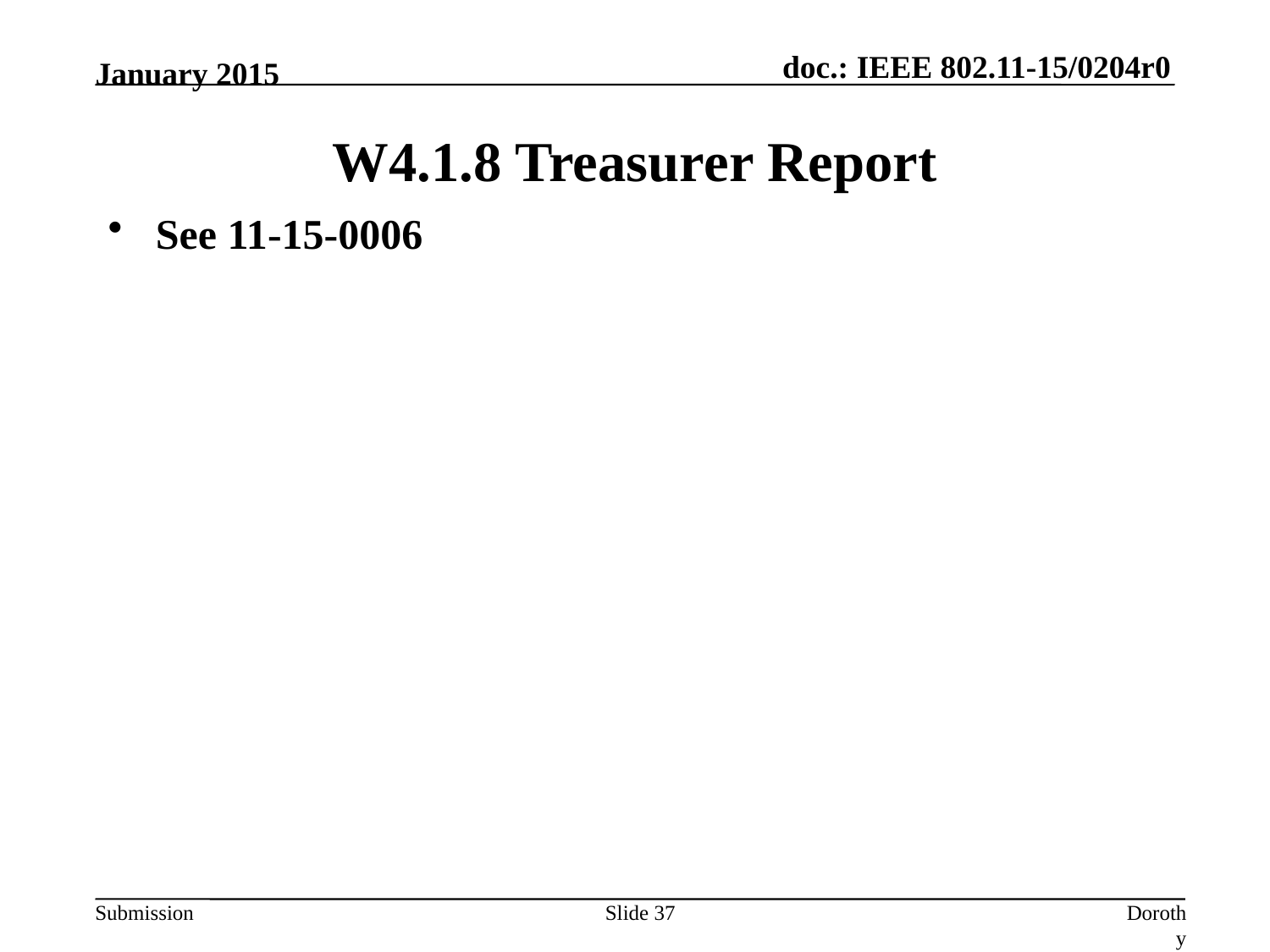

January 2015
# W4.1.8 Treasurer Report
See 11-15-0006

Slide 37
Dorothy Stanley, Aruba Networks